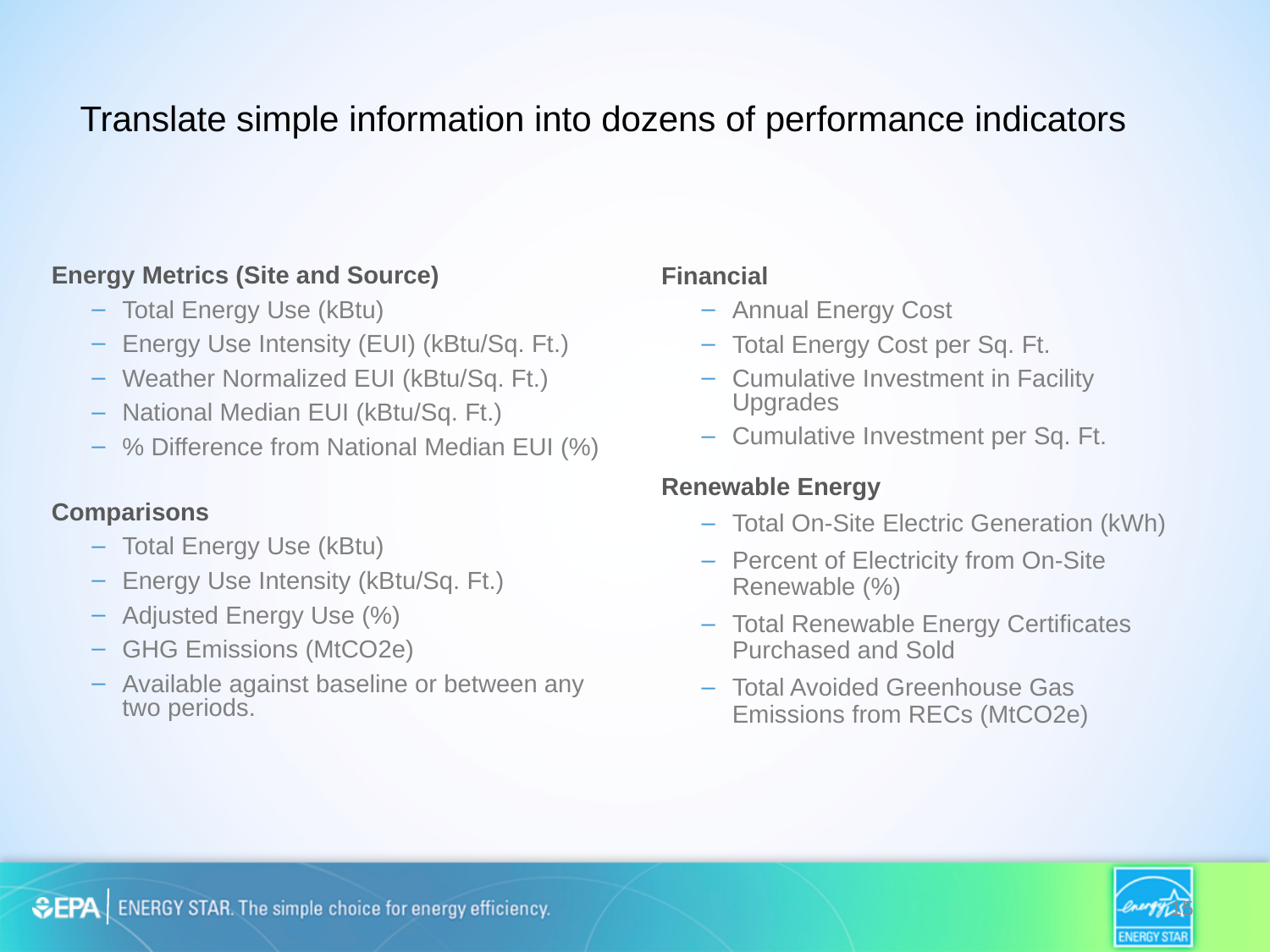

# Translate simple information into dozens of performance indicators

Energy Metrics (Site and Source)
Total Energy Use (kBtu)
Energy Use Intensity (EUI) (kBtu/Sq. Ft.)
Weather Normalized EUI (kBtu/Sq. Ft.)
National Median EUI (kBtu/Sq. Ft.)
% Difference from National Median EUI (%)

Comparisons
Total Energy Use (kBtu)
Energy Use Intensity (kBtu/Sq. Ft.)
Adjusted Energy Use (%)
GHG Emissions (MtCO2e)
Available against baseline or between any two periods.

Financial
Annual Energy Cost
Total Energy Cost per Sq. Ft.
Cumulative Investment in Facility Upgrades
Cumulative Investment per Sq. Ft.

Renewable Energy
Total On-Site Electric Generation (kWh)
Percent of Electricity from On-Site Renewable (%)
Total Renewable Energy Certificates Purchased and Sold
Total Avoided Greenhouse Gas Emissions from RECs (MtCO2e)

15